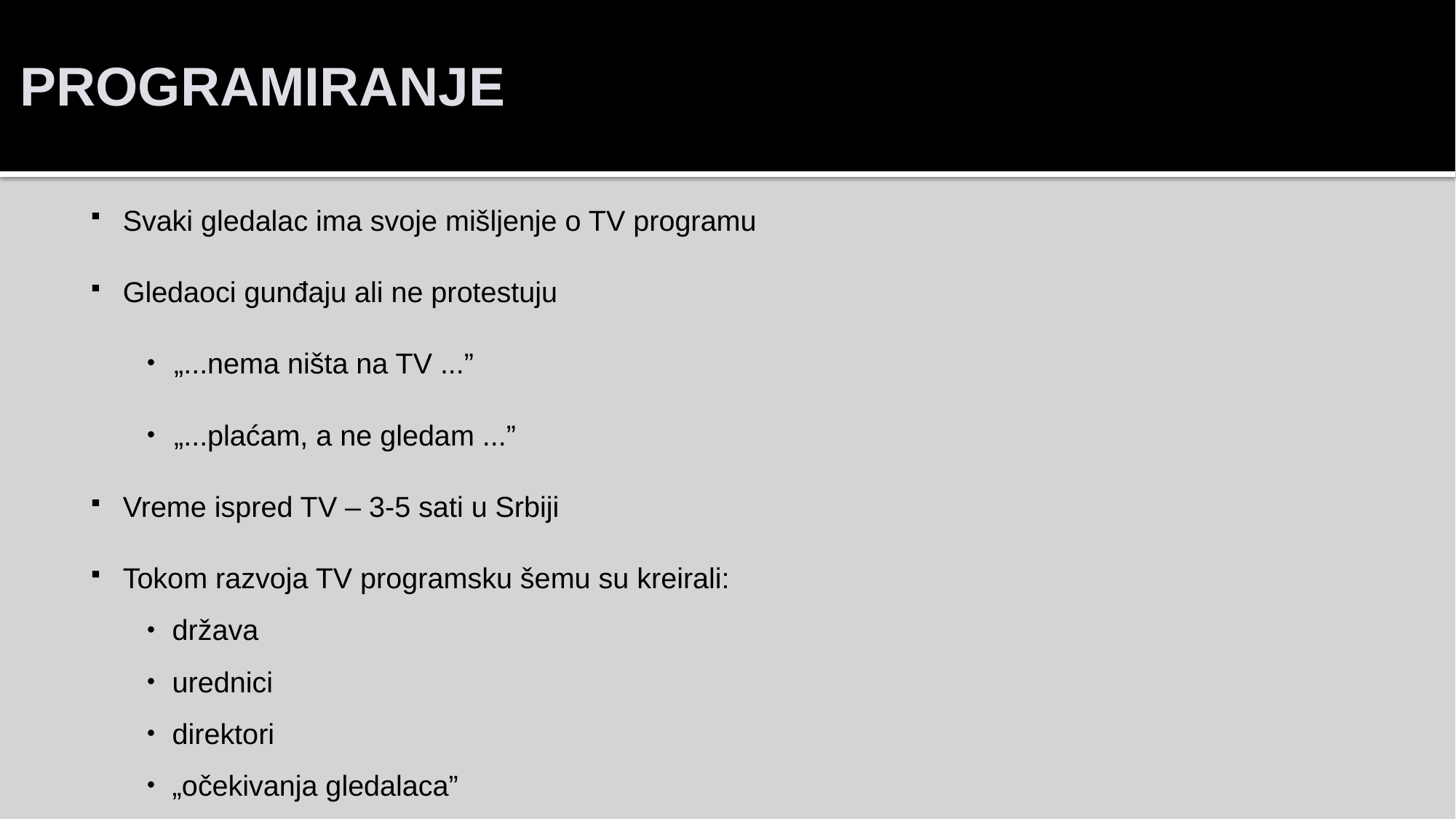

# PROGRAMIRANJE
Svaki gledalac ima svoje mišljenje o TV programu

Gledaoci gunđaju ali ne protestuju

„...nema ništa na TV ...”

„...plaćam, a ne gledam ...”

Vreme ispred TV – 3-5 sati u Srbiji

Tokom razvoja TV programsku šemu su kreirali:
država
urednici
direktori
„očekivanja gledalaca”